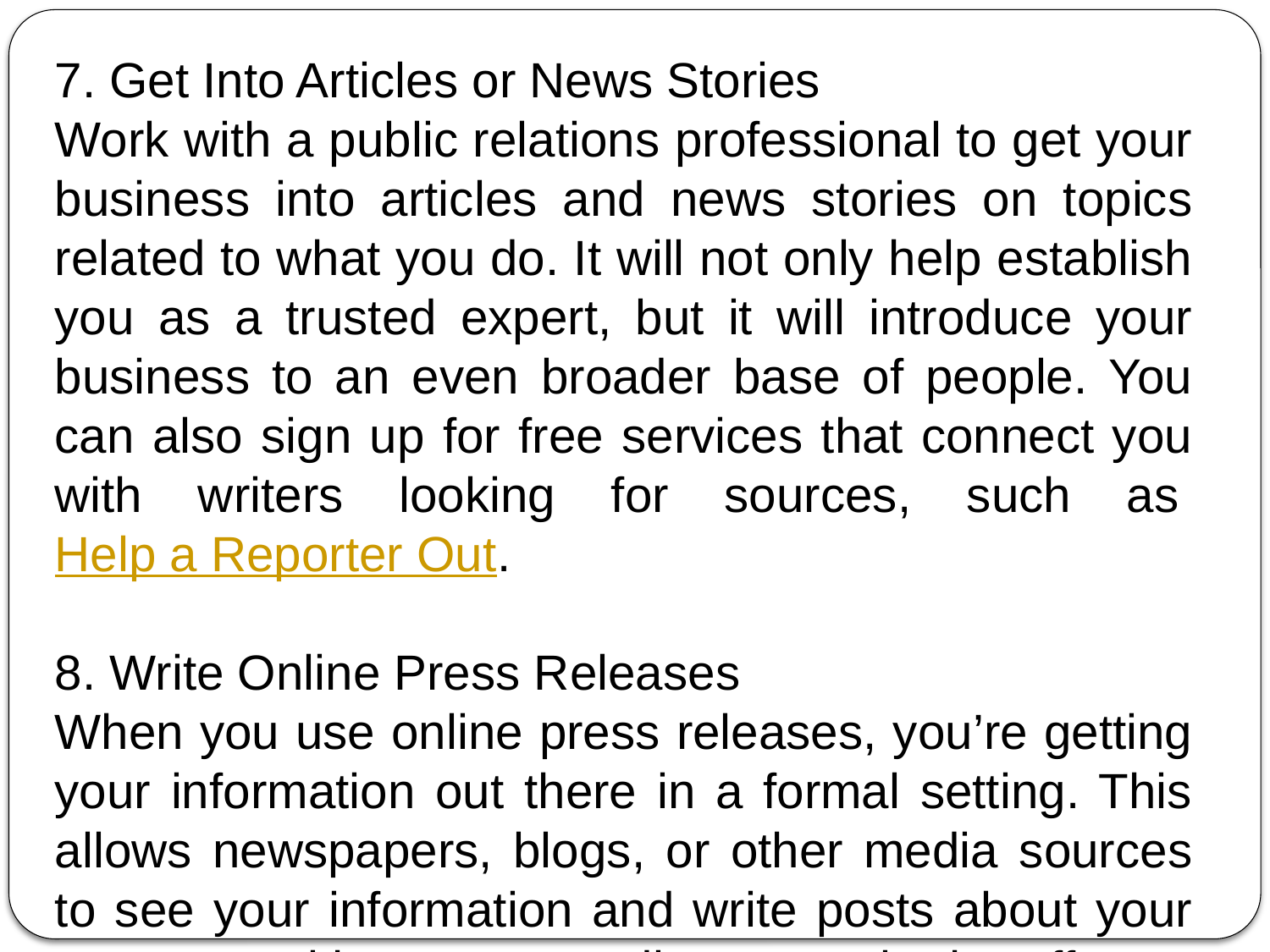

7. Get Into Articles or News Stories
Work with a public relations professional to get your business into articles and news stories on topics related to what you do. It will not only help establish you as a trusted expert, but it will introduce your business to an even broader base of people. You can also sign up for free services that connect you with writers looking for sources, such as Help a Reporter Out.

8. Write Online Press Releases
When you use online press releases, you’re getting your information out there in a formal setting. This allows newspapers, blogs, or other media sources to see your information and write posts about your company without you needing to put in the effort to connect and claim a story.